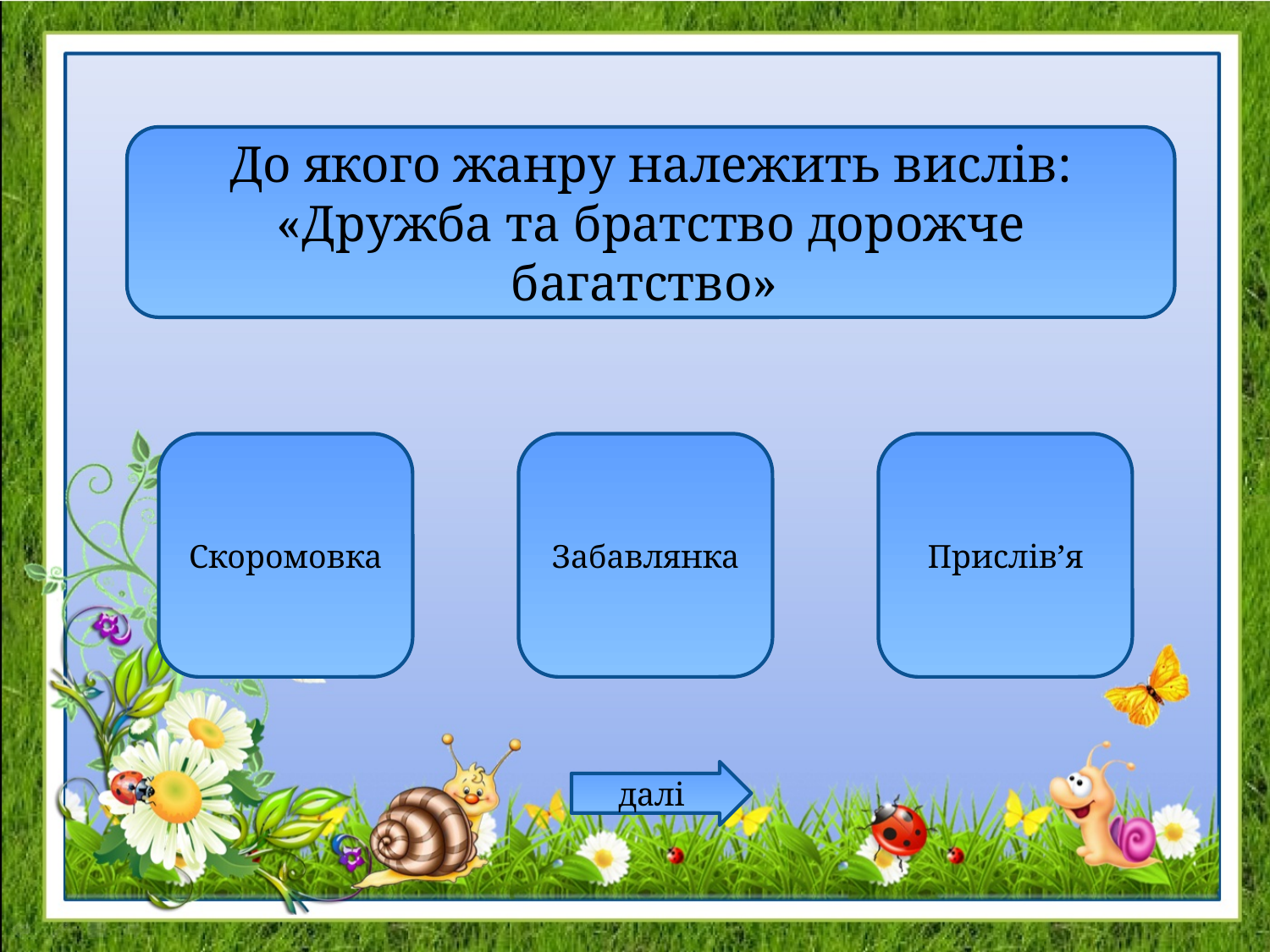

До якого жанру належить вислів: «Дружба та братство дорожче багатство»
Скоромовка
Забавлянка
Прислів’я
далі